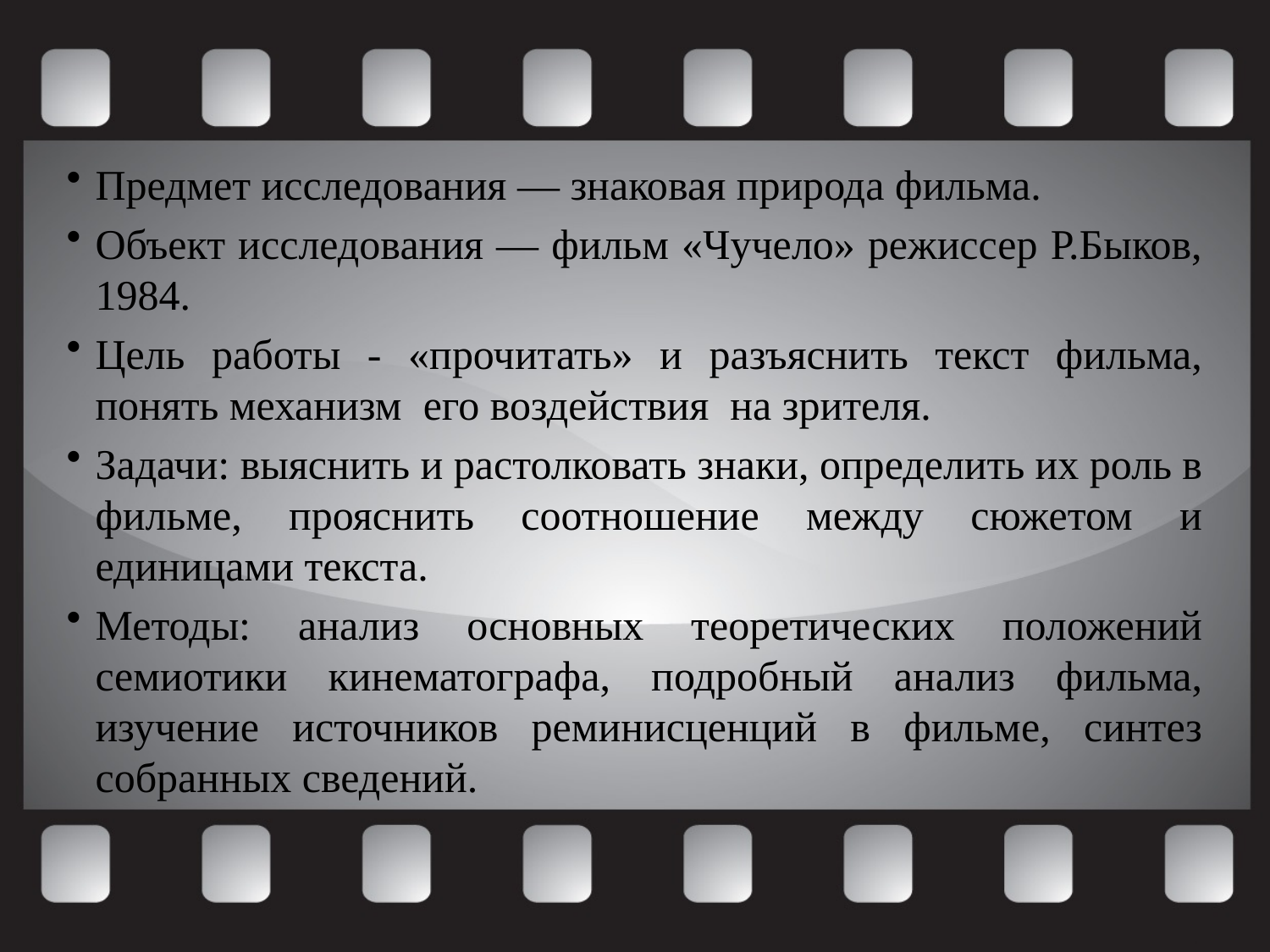

Предмет исследования — знаковая природа фильма.
Объект исследования — фильм «Чучело» режиссер Р.Быков, 1984.
Цель работы - «прочитать» и разъяснить текст фильма, понять механизм  его воздействия  на зрителя.
Задачи: выяснить и растолковать знаки, определить их роль в фильме, прояснить соотношение между сюжетом и единицами текста.
Методы: анализ основных теоретических положений семиотики кинематографа, подробный анализ фильма, изучение источников реминисценций в фильме, синтез собранных сведений.